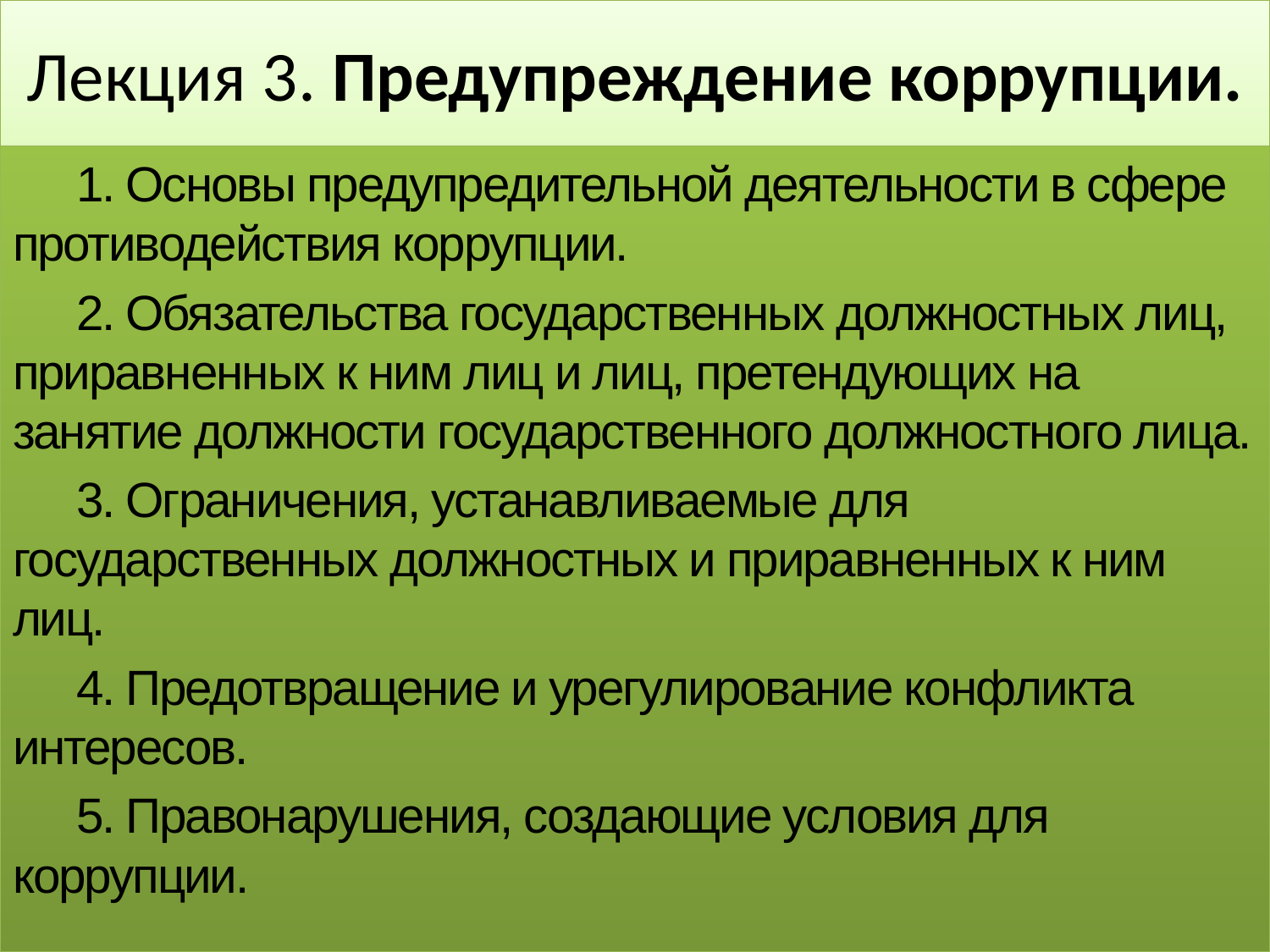

# Лекция 3. Предупреждение коррупции.
1. Основы предупредительной деятельности в сфере противодействия коррупции.
2. Обязательства государственных должностных лиц, приравненных к ним лиц и лиц, претендующих на занятие должности государственного должностного лица.
3. Ограничения, устанавливаемые для государственных должностных и приравненных к ним лиц.
4. Предотвращение и урегулирование конфликта интересов.
5. Правонарушения, создающие условия для коррупции.
1